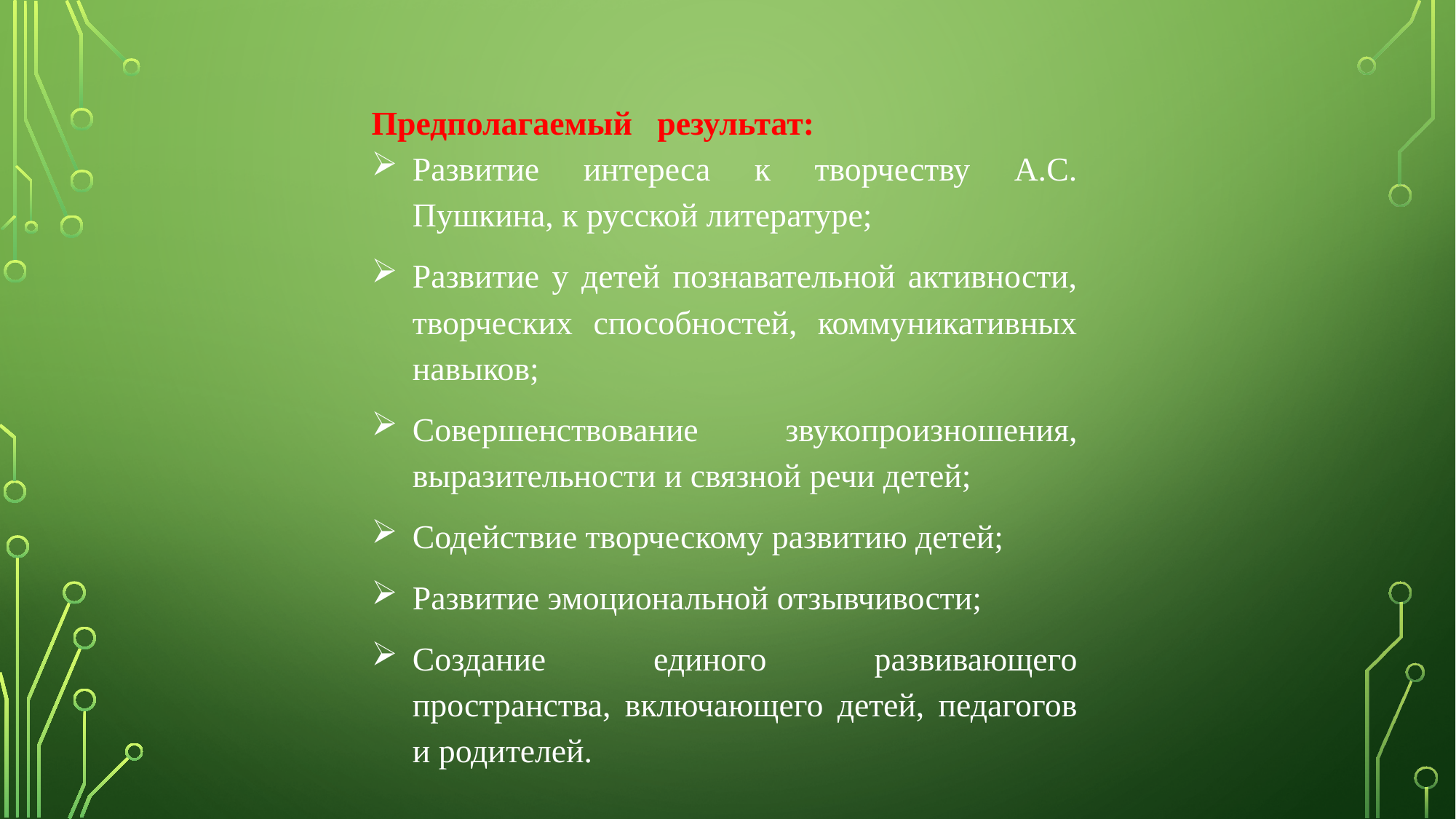

Предполагаемый   результат:
Развитие интереса к творчеству А.С. Пушкина, к русской литературе;
Развитие у детей познавательной активности, творческих способностей, коммуникативных навыков;
Совершенствование  звукопроизношения, выразительности и связной речи детей;
Содействие творческому развитию детей;
Развитие эмоциональной отзывчивости;
Создание единого развивающего пространства, включающего детей, педагогов и родителей.